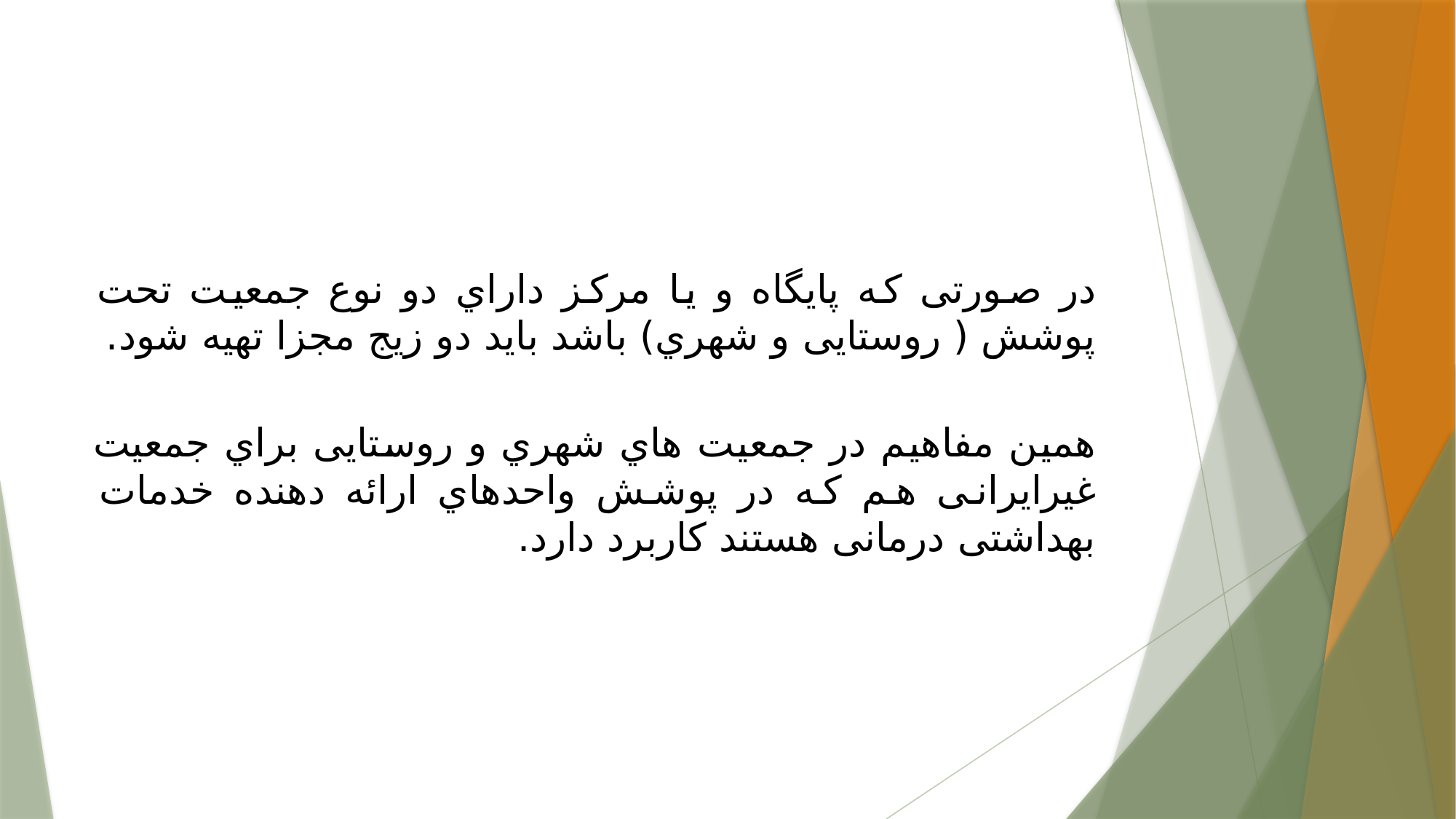

#
در صورتی كه پایگاه و یا مركز داراي دو نوع جمعيت تحت پوشش ( روستایی و شهري) باشد باید دو زیج مجزا تهيه شود.
همين مفاهيم در جمعيت هاي شهري و روستایی براي جمعيت غيرایرانی هم كه در پوشش واحدهاي ارائه دهنده خدمات بهداشتی درمانی هستند كاربرد دارد.